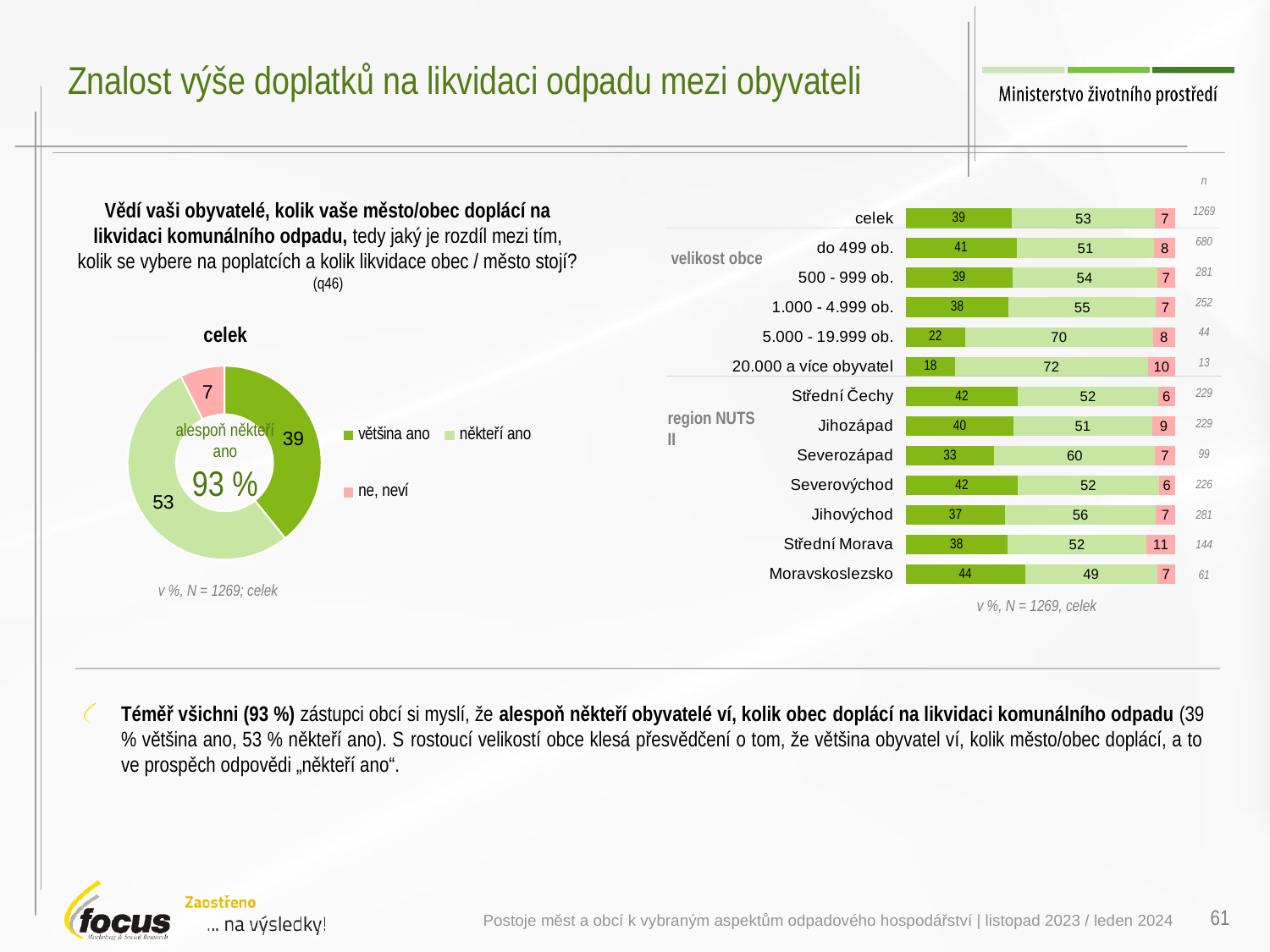

# Znalost výše doplatků na likvidaci odpadu mezi obyvateli
| n |
| --- |
| 1269 |
| 680 |
| 281 |
| 252 |
| 44 |
| 13 |
| 229 |
| 229 |
| 99 |
| 226 |
| 281 |
| 144 |
| 61 |

### Chart

| Category |  |  |  |
|---|---|---|---|
| celek | 39.2354672063 | 53.32879604439 | 7.435736749315 |
| do 499 ob. | 41.07545072829 | 51.20014586807 | 7.724403403639 |
| 500 - 999 ob. | 39.44611793931 | 53.8388292867 | 6.71505277399 |
| 1.000 - 4.999 ob. | 38.13093112729 | 54.67959631874 | 7.189472553974 |
| 5.000 - 19.999 ob. | 21.92272545449 | 69.88831416669 | 8.188960378817 |
| 20.000 a více obyvatel | 18.28539262991 | 71.54651377097 | 10.16809359912 |
| Střední Čechy | 41.63964536979 | 51.99606431625 | 6.364290313955 |
| Jihozápad | 40.01637582244 | 51.45266874809 | 8.530955429472 |
| Severozápad | 32.81036923023 | 59.76986709516 | 7.419763674609 |
| Severovýchod | 41.545124602 | 52.44140012555 | 6.013475272448 |
| Jihovýchod | 36.80021095873 | 56.08198583418 | 7.117803207085 |
| Střední Morava | 37.61964073538 | 51.8250244791 | 10.55533478551 |
| Moravskoslezsko | 44.2252832958 | 49.0702915299 | 6.704425174298 |
Vědí vaši obyvatelé, kolik vaše město/obec doplácí na likvidaci komunálního odpadu, tedy jaký je rozdíl mezi tím, kolik se vybere na poplatcích a kolik likvidace obec / město stojí? (q46)

velikost obce
celek

### Chart

| Category |  |
|---|---|
| většina ano | 39.2354672063 |
| někteří ano | 53.32879604439 |
| ne, neví | 7.435736749315 |
region NUTS II
alespoň někteří ano
93 %
v %, N = 1269; celek
v %, N = 1269, celek
Téměř všichni (93 %) zástupci obcí si myslí, že alespoň někteří obyvatelé ví, kolik obec doplácí na likvidaci komunálního odpadu (39 % většina ano, 53 % někteří ano). S rostoucí velikostí obce klesá přesvědčení o tom, že většina obyvatel ví, kolik město/obec doplácí, a to ve prospěch odpovědi „někteří ano“.